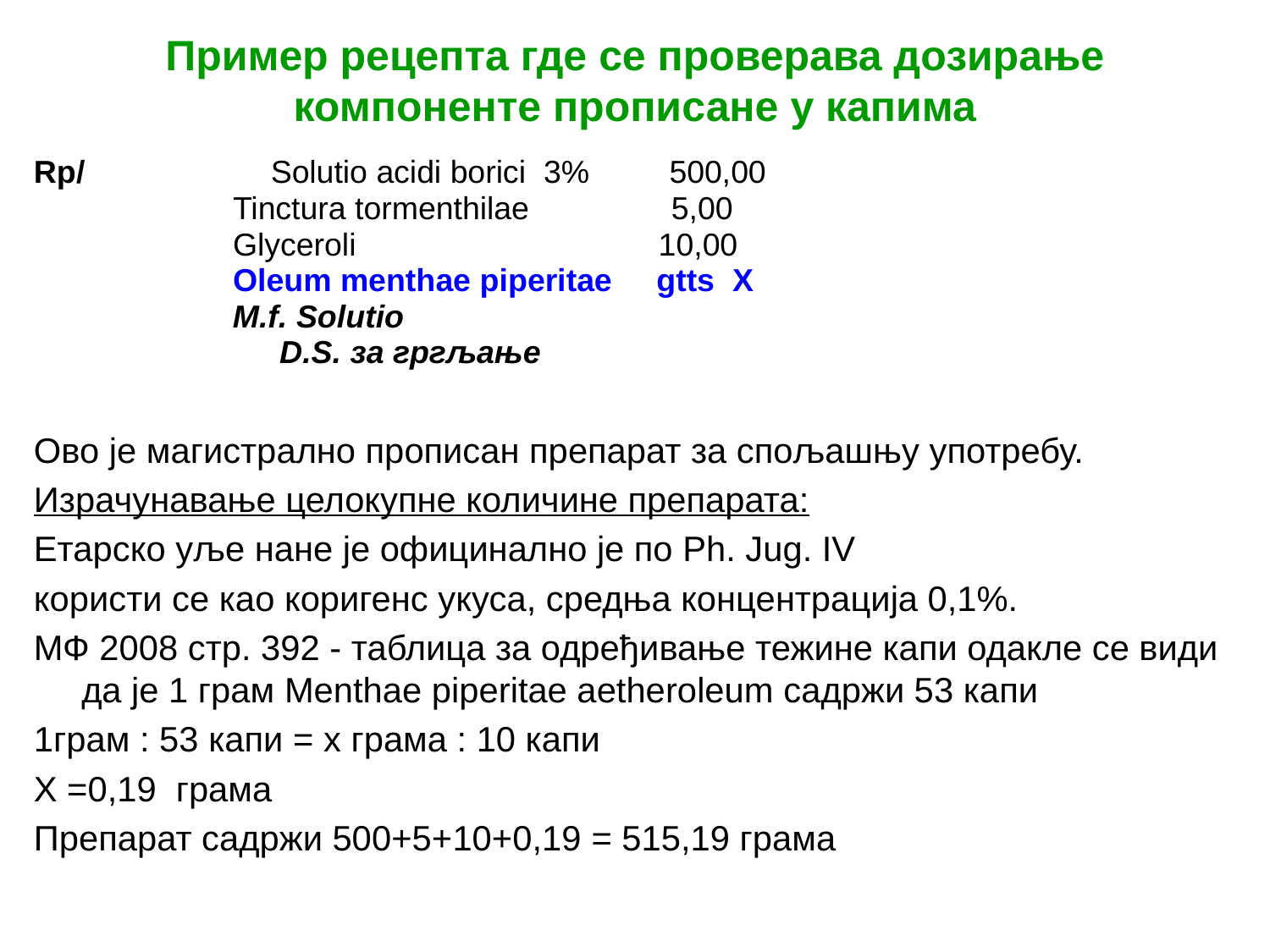

# Пример рецепта где се проверава дозирање компоненте прописане у капима
Rp/     	       Solutio acidi borici  3%         500,00
                 Tinctura tormenthilae                5,00
                 Glyceroli                                  10,00
                 Oleum menthae piperitae     gtts  X
                 M.f. Solutio
		        D.S. за гргљање

Ово је магистрално прописан препарат за спољашњу употребу.
Израчунавање целокупне количине препарата:
Етарско уље нане је официнално је по Ph. Jug. IV
користи се као коригенс укуса, средња концентрација 0,1%.
МФ 2008 стр. 392 - таблица за одређивање тежине капи одакле се види да је 1 грам Menthae piperitae aetheroleum садржи 53 капи
1грам : 53 капи = x грама : 10 капи
X =0,19  грама
Препарат садржи 500+5+10+0,19 = 515,19 грама